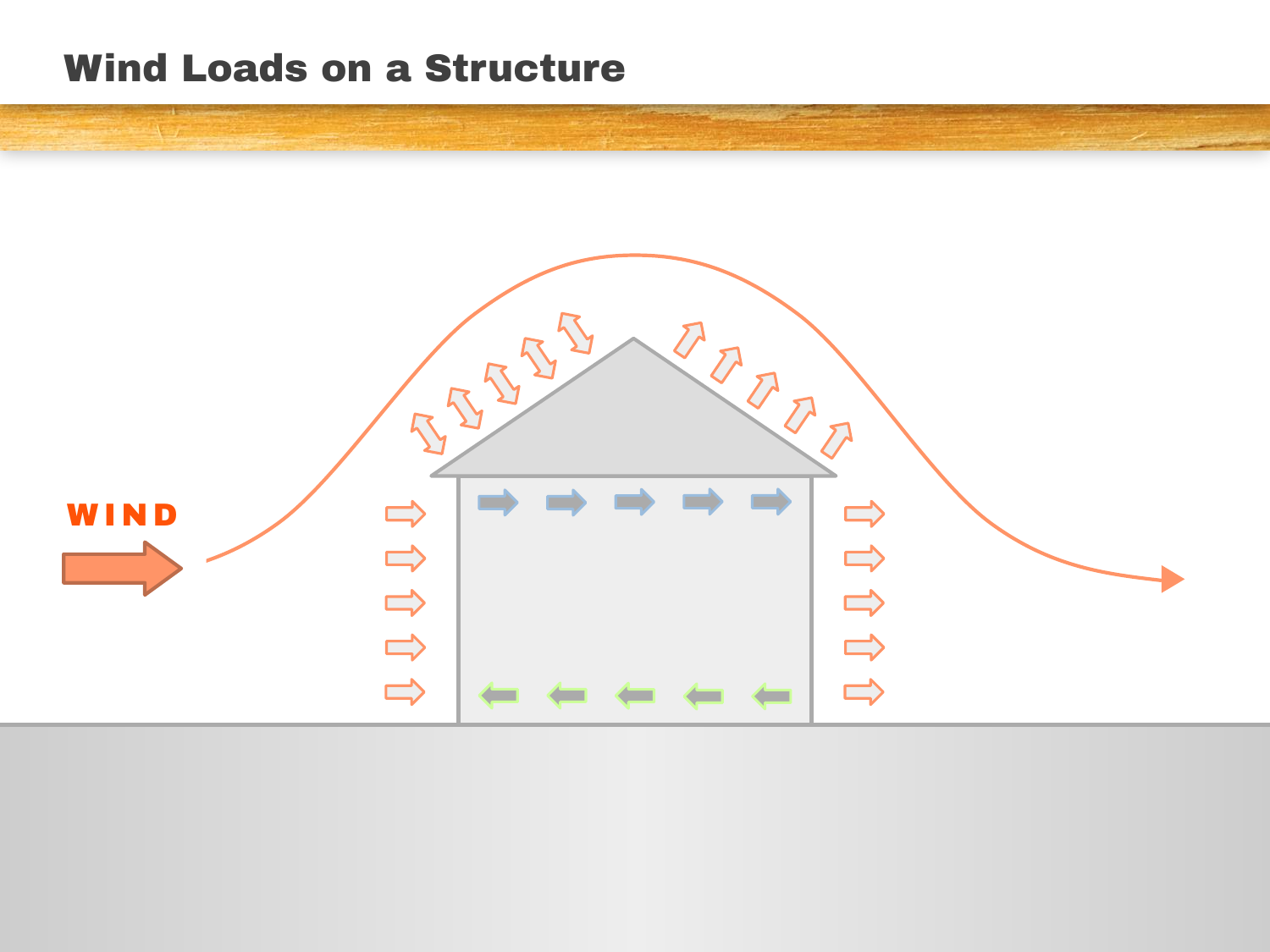

# Wind Loads on a Structure

WIND